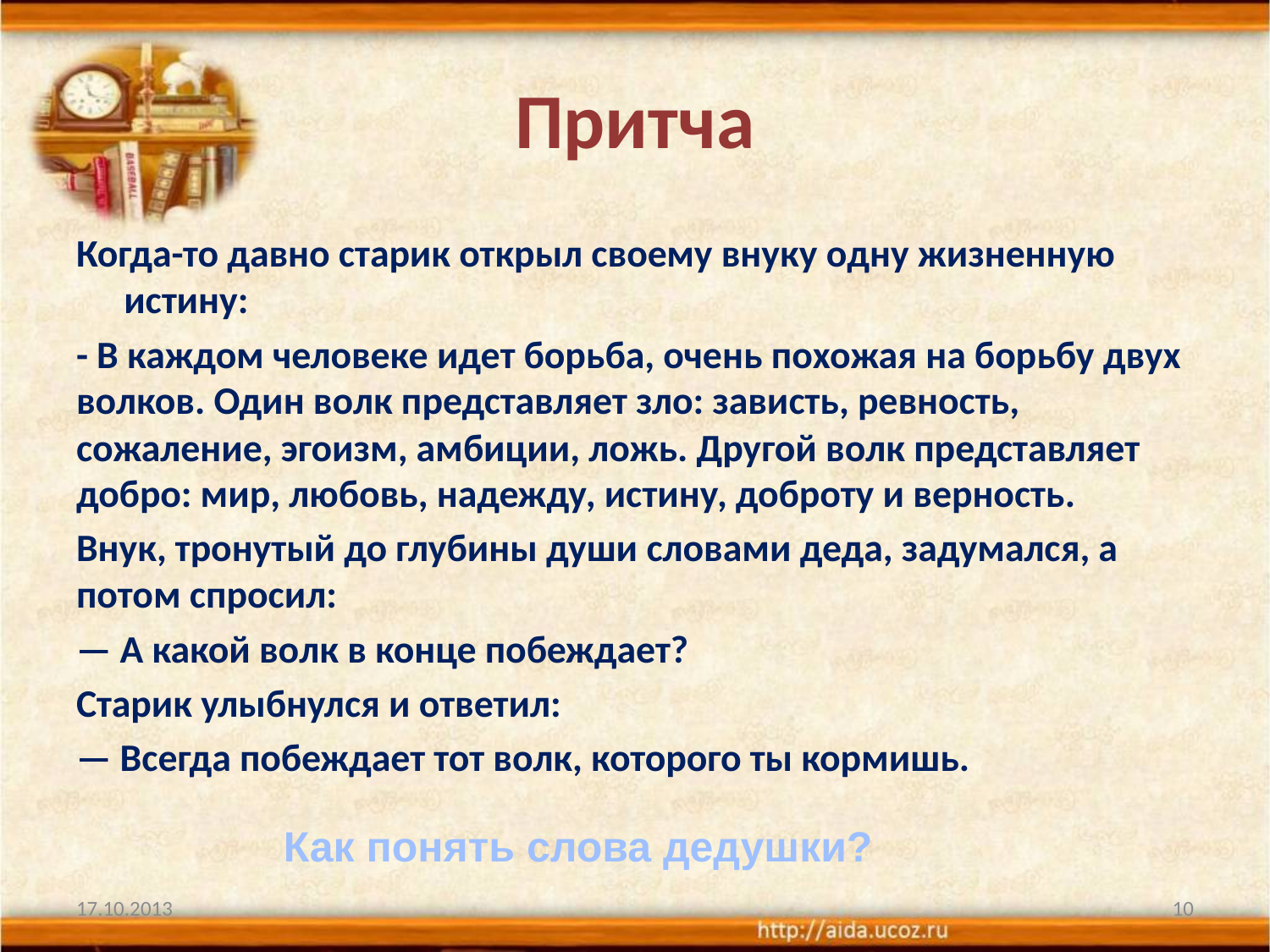

# Притча
Когда-то давно старик открыл своему внуку одну жизненную истину:
- В каждом человеке идет борьба, очень похожая на борьбу двух волков. Один волк представляет зло: зависть, ревность, сожаление, эгоизм, амбиции, ложь. Другой волк представляет добро: мир, любовь, надежду, истину, доброту и верность.
Внук, тронутый до глубины души словами деда, задумался, а потом спросил:
— А какой волк в конце побеждает?
Старик улыбнулся и ответил:
— Всегда побеждает тот волк, которого ты кормишь.
Как понять слова дедушки?
17.10.2013
10